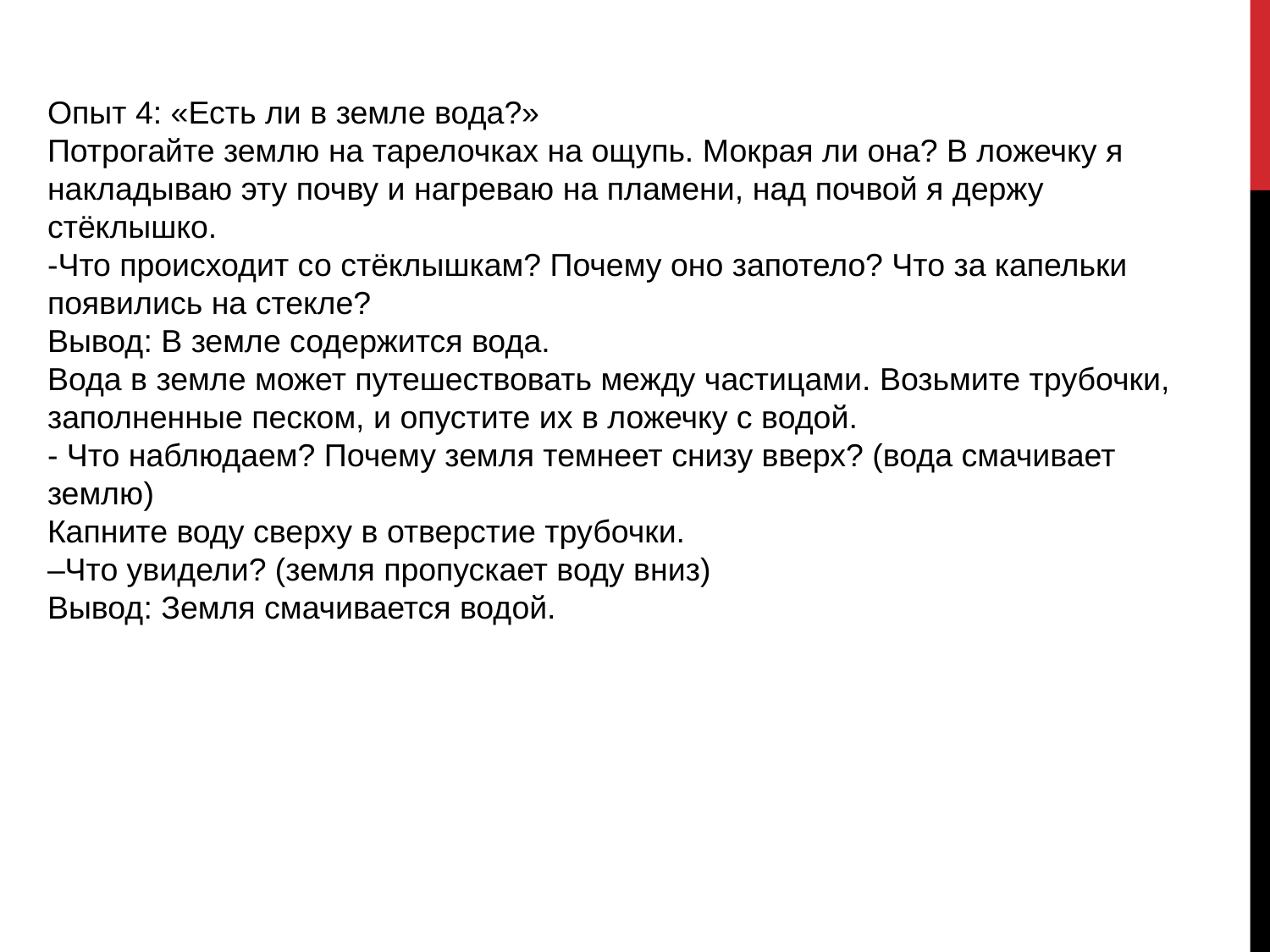

Опыт 4: «Есть ли в земле вода?» 
Потрогайте землю на тарелочках на ощупь. Мокрая ли она? В ложечку я накладываю эту почву и нагреваю на пламени, над почвой я держу стёклышко. 
-Что происходит со стёклышкам? Почему оно запотело? Что за капельки появились на стекле? 
Вывод: В земле содержится вода. 
Вода в земле может путешествовать между частицами. Возьмите трубочки, заполненные песком, и опустите их в ложечку с водой. 
- Что наблюдаем? Почему земля темнеет снизу вверх? (вода смачивает землю) 
Капните воду сверху в отверстие трубочки. 
–Что увидели? (земля пропускает воду вниз) 
Вывод: Земля смачивается водой.